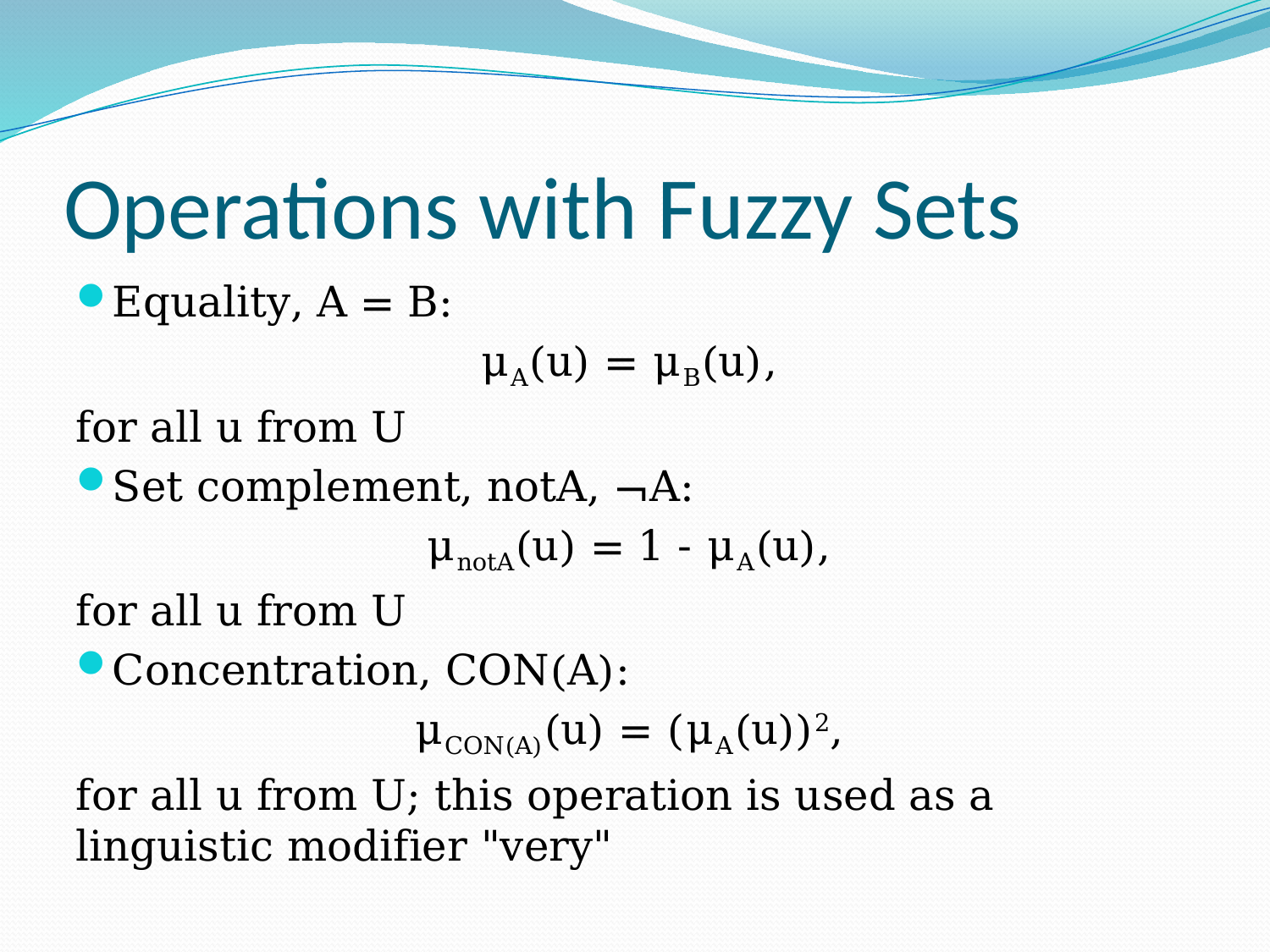

# Operations with Fuzzy Sets
Equality, A = B:
μA(u) = μB(u),
for all u from U
Set complement, notA, ¬A:
μnotA(u) = 1 - μA(u),
for all u from U
Concentration, CON(A):
μCON(A)(u) = (μA(u))2,
for all u from U; this operation is used as a linguistic modifier "very"